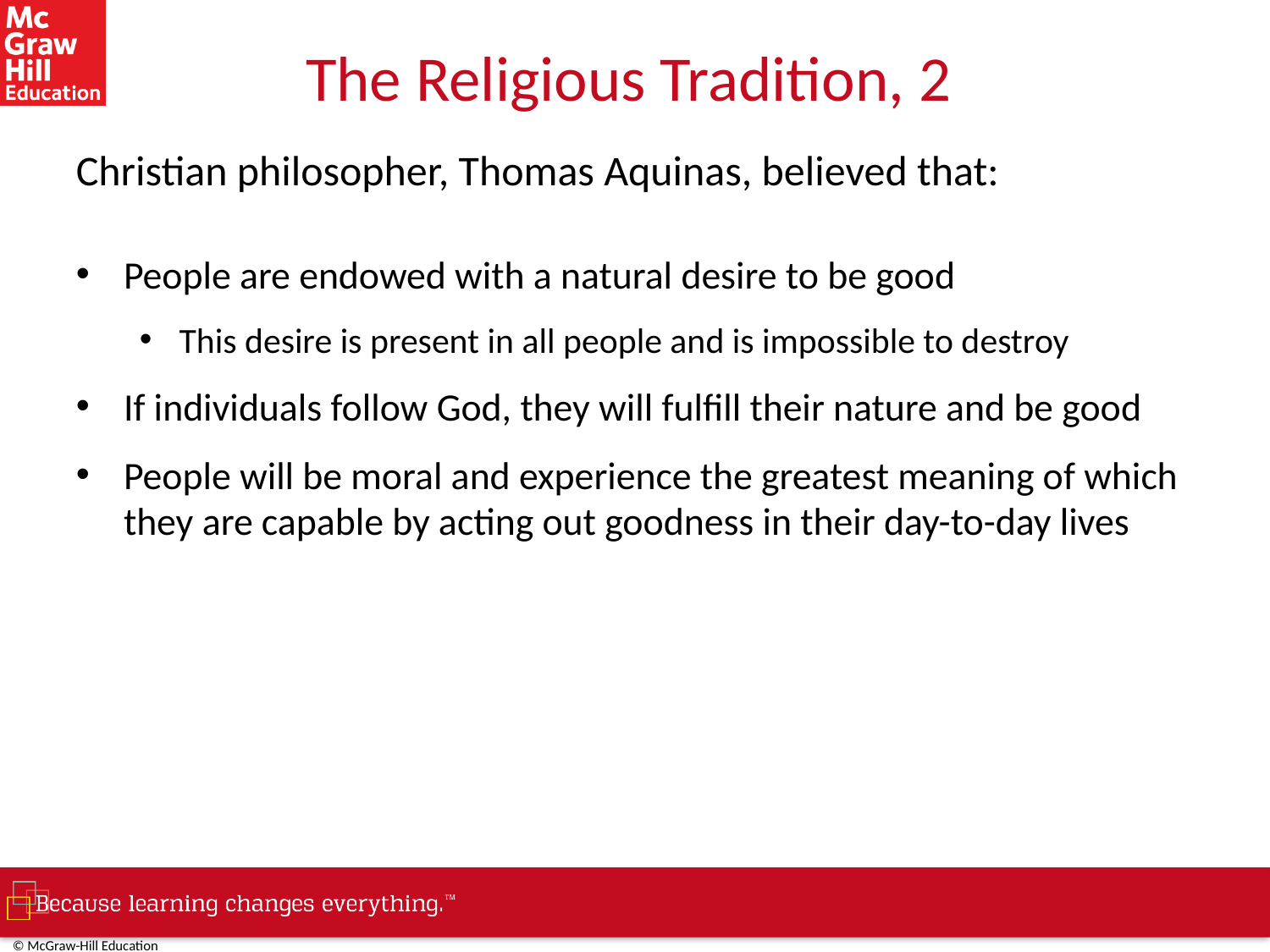

# The Religious Tradition, 2
Christian philosopher, Thomas Aquinas, believed that:

People are endowed with a natural desire to be good
This desire is present in all people and is impossible to destroy
If individuals follow God, they will fulfill their nature and be good
People will be moral and experience the greatest meaning of which they are capable by acting out goodness in their day-to-day lives